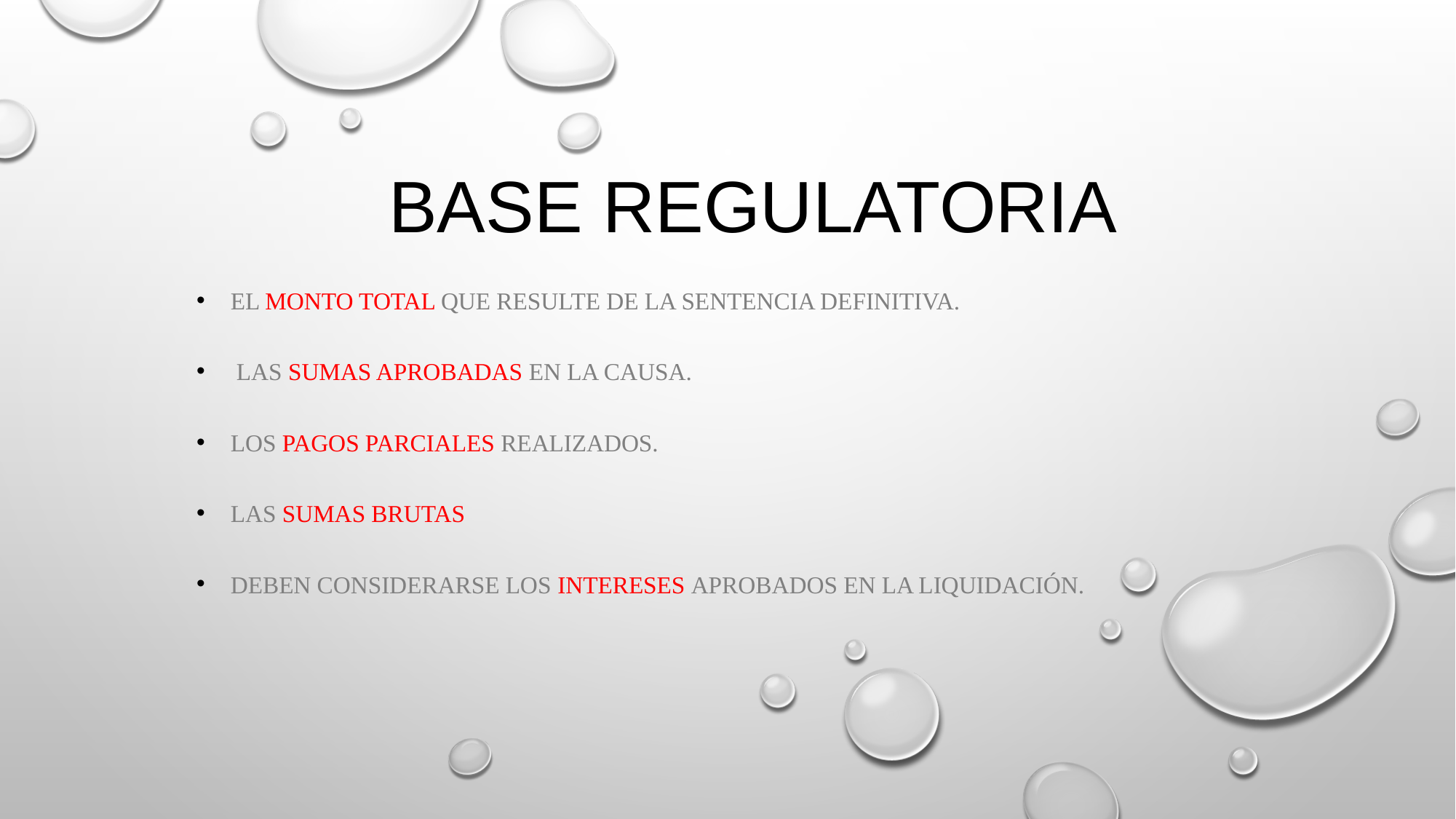

# BASE REGULATORIA
El monto total que resulte de la Sentencia Definitiva.
 Las sumas aprobadas en la causa.
Los pagos parciales realizados.
Las sumas brutas
DEBEN CONSIDERARSE los intereses APROBADOS EN LA LIQUIDACIÓN.